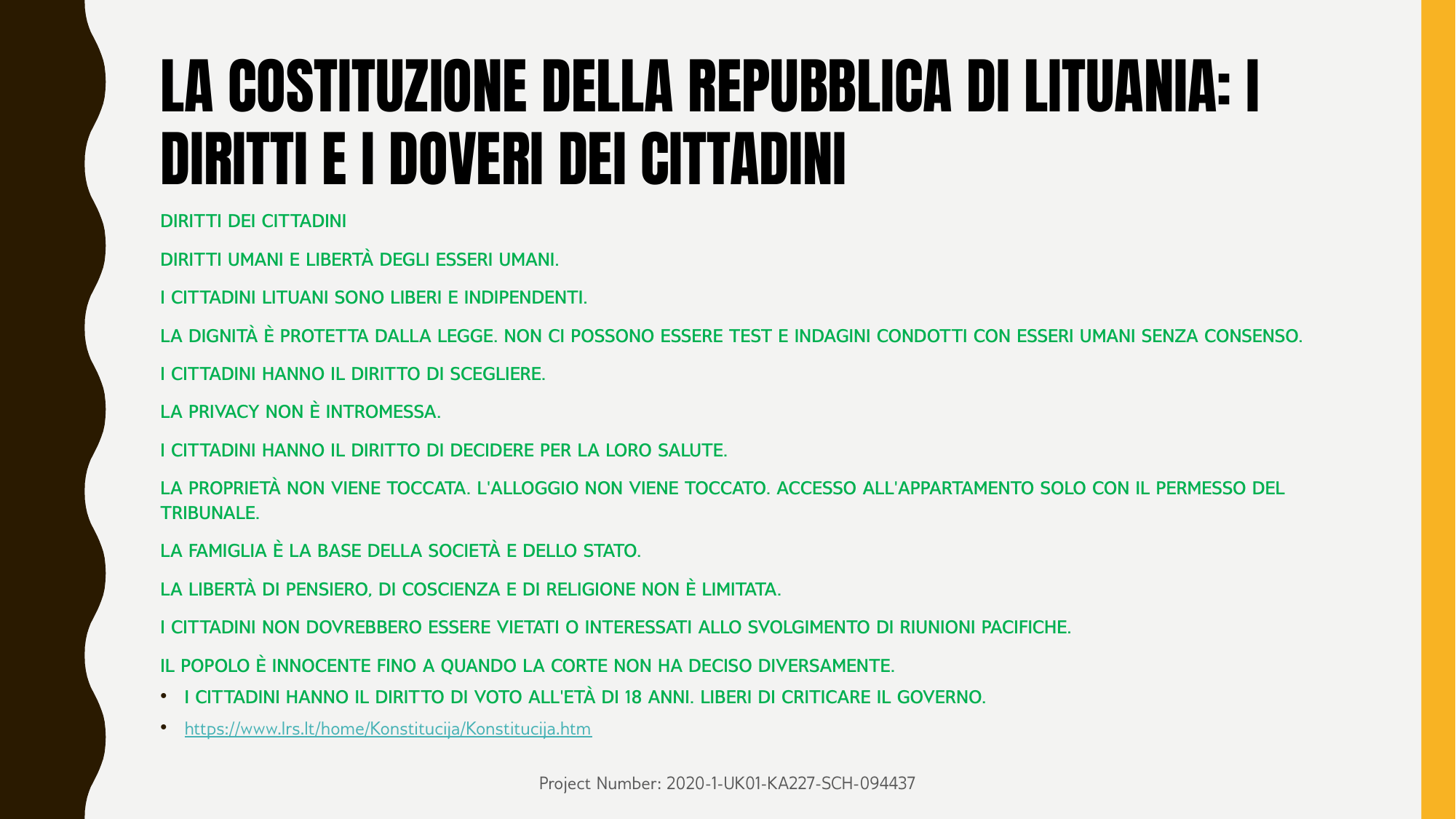

# LA COSTITUZIONE DELLA REPUBBLICA DI LITUANIA: I DIRITTI E I DOVERI DEI CITTADINI

DIRITTI DEI CITTADINI
DIRITTI UMANI E LIBERTÀ DEGLI ESSERI UMANI.
I CITTADINI LITUANI SONO LIBERI E INDIPENDENTI.
LA DIGNITÀ È PROTETTA DALLA LEGGE. NON CI POSSONO ESSERE TEST E INDAGINI CONDOTTI CON ESSERI UMANI SENZA CONSENSO.
I CITTADINI HANNO IL DIRITTO DI SCEGLIERE.
LA PRIVACY NON È INTROMESSA.
I CITTADINI HANNO IL DIRITTO DI DECIDERE PER LA LORO SALUTE.
LA PROPRIETÀ NON VIENE TOCCATA. L'ALLOGGIO NON VIENE TOCCATO. ACCESSO ALL'APPARTAMENTO SOLO CON IL PERMESSO DEL TRIBUNALE.
LA FAMIGLIA È LA BASE DELLA SOCIETÀ E DELLO STATO.
LA LIBERTÀ DI PENSIERO, DI COSCIENZA E DI RELIGIONE NON È LIMITATA.
I CITTADINI NON DOVREBBERO ESSERE VIETATI O INTERESSATI ALLO SVOLGIMENTO DI RIUNIONI PACIFICHE.
IL POPOLO È INNOCENTE FINO A QUANDO LA CORTE NON HA DECISO DIVERSAMENTE.
I CITTADINI HANNO IL DIRITTO DI VOTO ALL'ETÀ DI 18 ANNI. LIBERI DI CRITICARE IL GOVERNO.
https://www.lrs.lt/home/Konstitucija/Konstitucija.htm

Project Number: 2020-1-UK01-KA227-SCH-094437